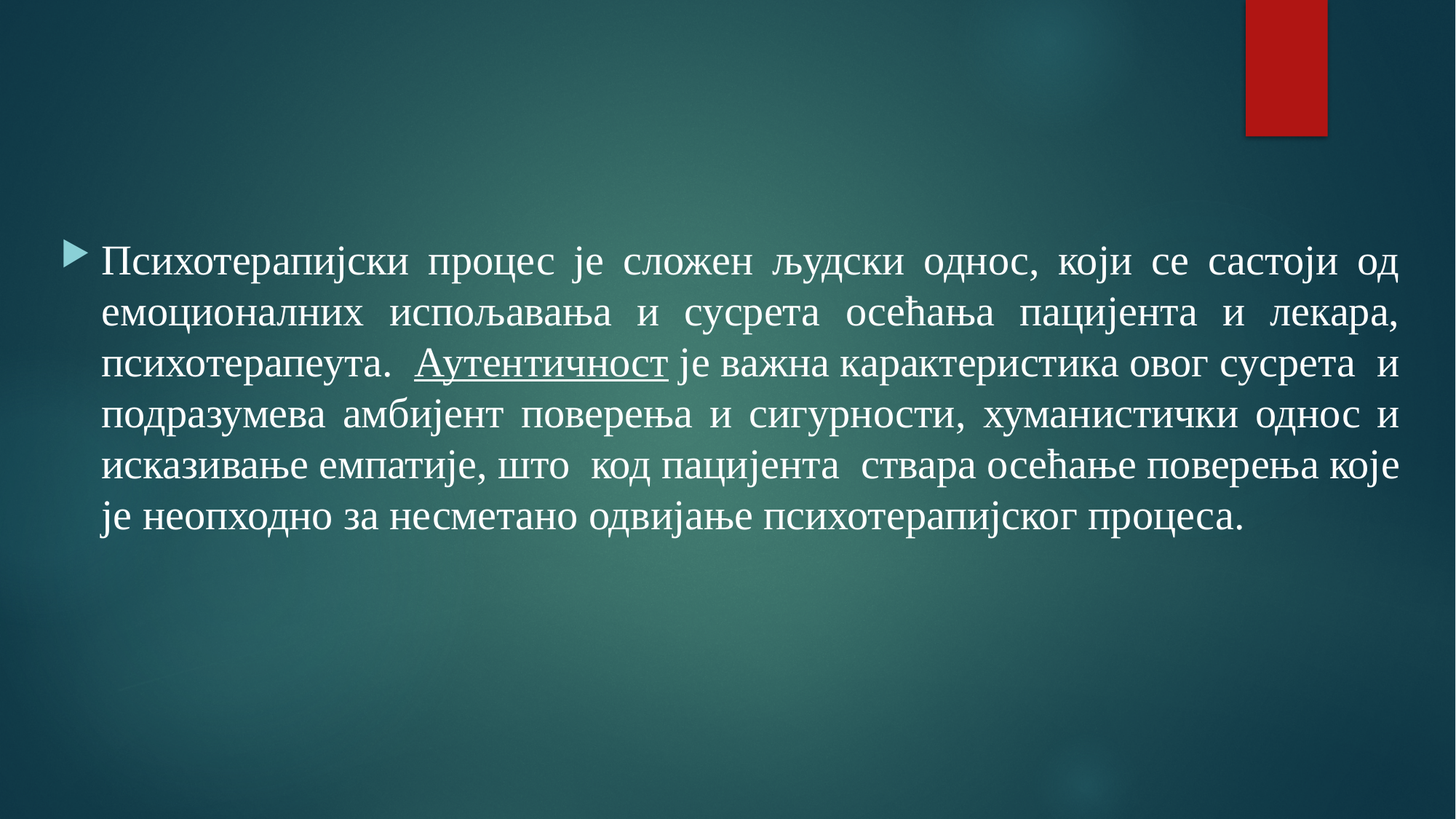

Психотерапијски процес је сложен људски однос, који се састоји од емоционалних испољавања и сусрета осећања пацијента и лекара, психотерапеута.  Аутентичност је важна карактеристика овог сусрета  и подразумева амбијент поверења и сигурности, хуманистички однос и исказивање емпатије, што  код пацијента  ствара осећање поверења које је неопходно за несметано одвијање психотерапијског процеса.